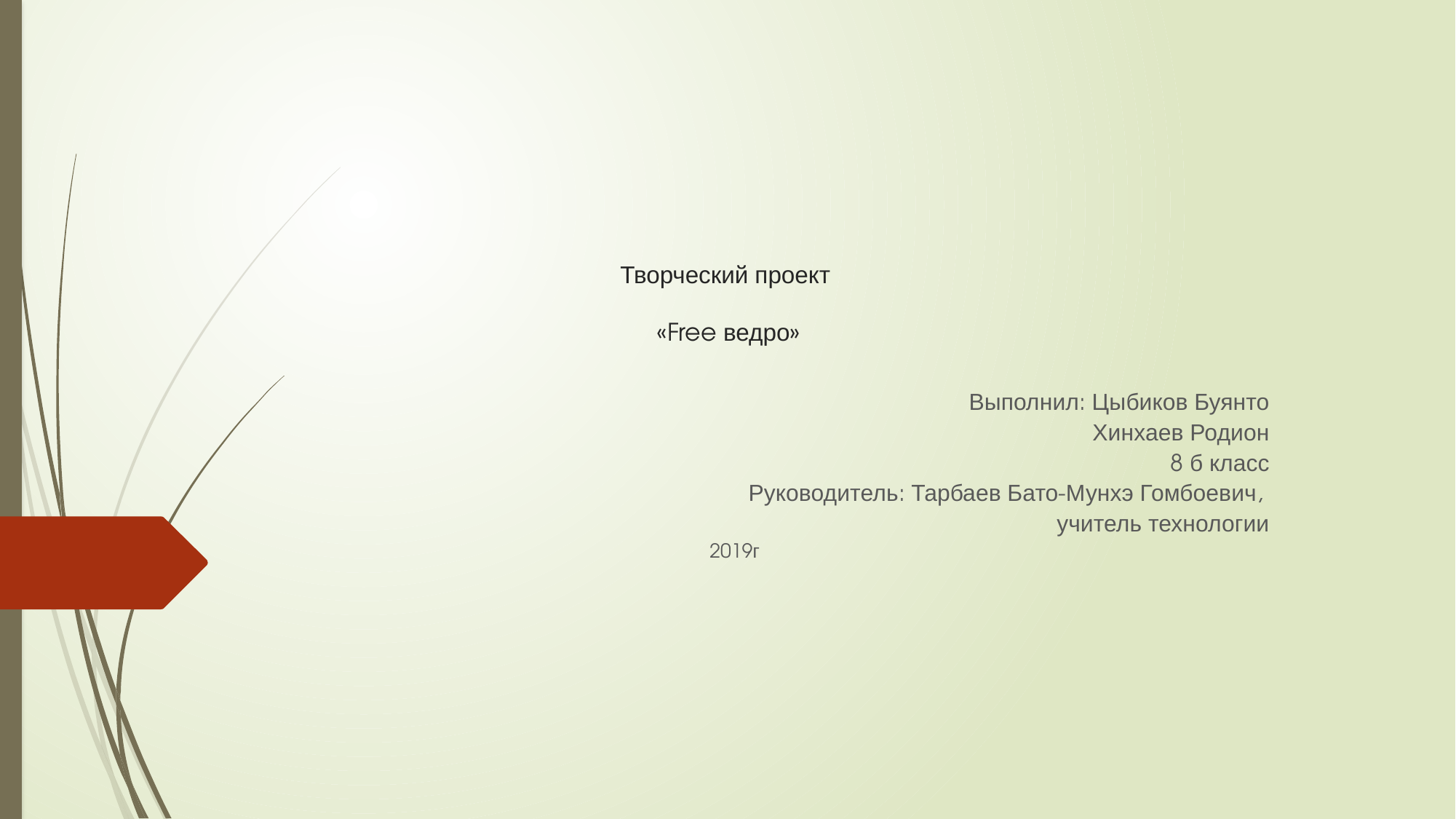

# Творческий проект «Free ведро»

Выполнил: Цыбиков Буянто
Хинхаев Родион
 8 б класс
Руководитель: Тарбаев Бато-Мунхэ Гомбоевич,
учитель технологии
2019г